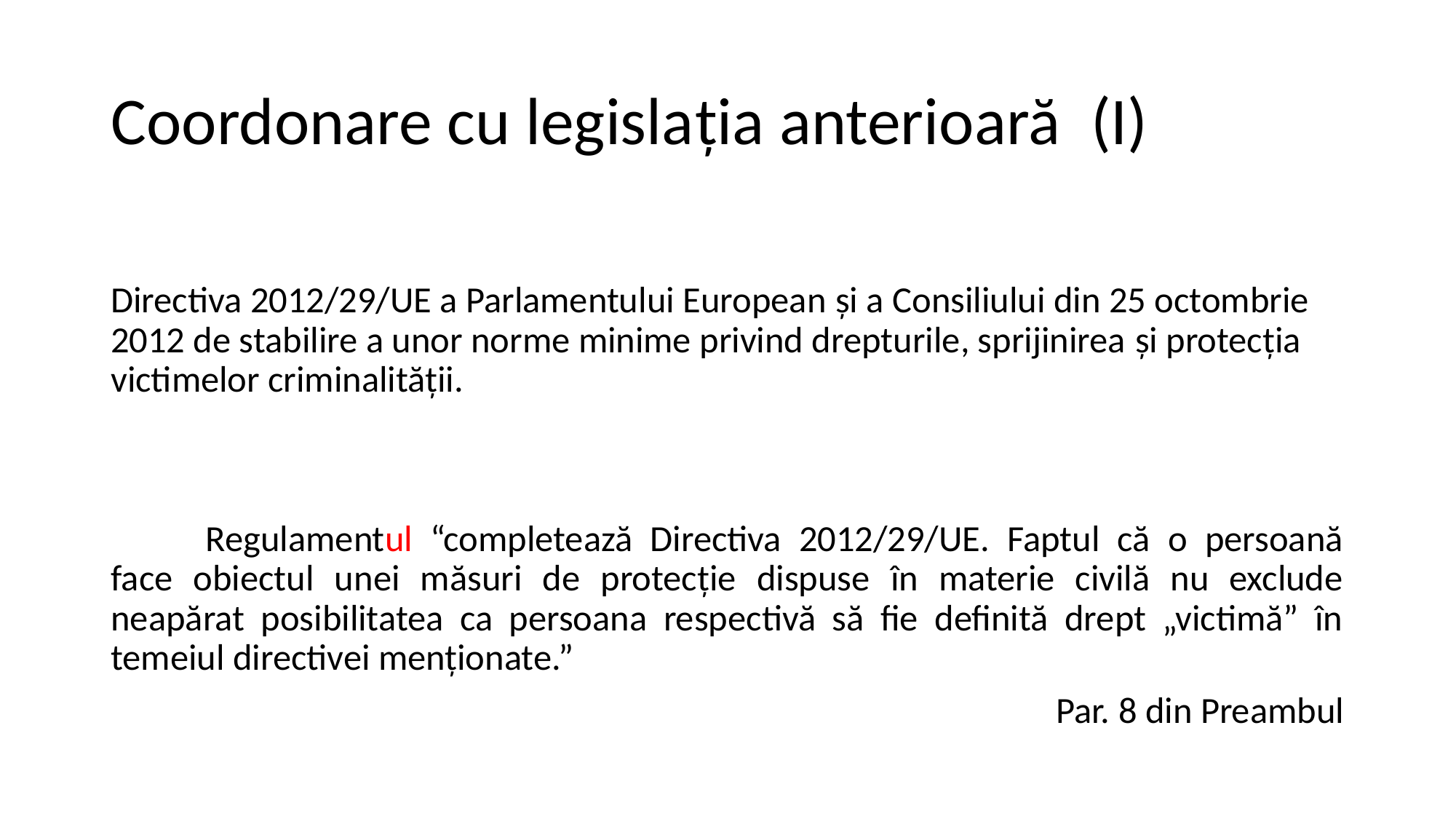

# Coordonare cu legislația anterioară  (I)

Directiva 2012/29/UE a Parlamentului European și a Consiliului din 25 octombrie 2012 de stabilire a unor norme minime privind drepturile, sprijinirea și protecția victimelor criminalității.

	Regulamentul “completează Directiva 2012/29/UE. Faptul că o persoană face obiectul unei măsuri de protecție dispuse în materie civilă nu exclude neapărat posibilitatea ca persoana respectivă să fie definită drept „victimă” în temeiul directivei menționate.”
Par. 8 din Preambul